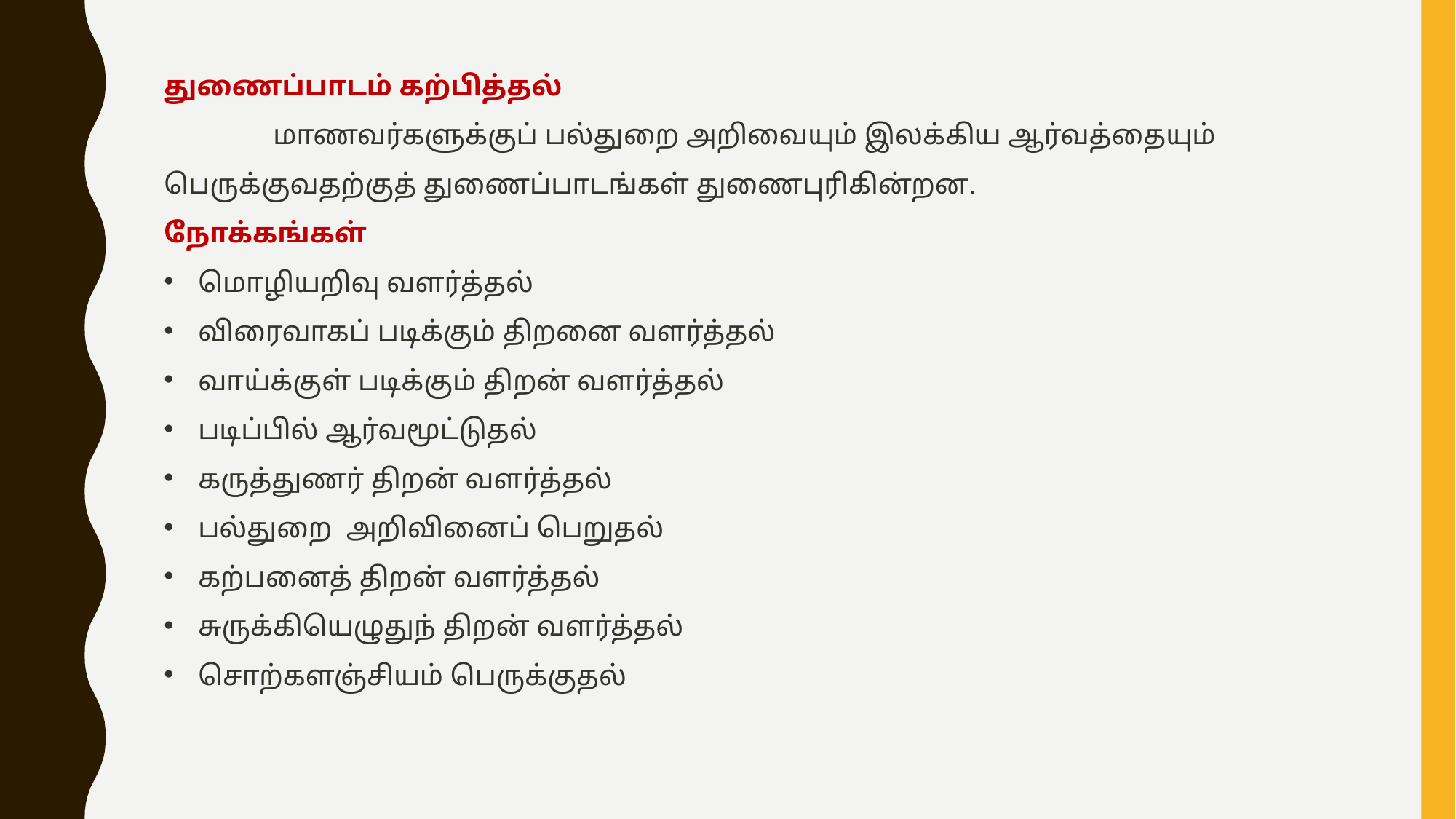

துணைப்பாடம் கற்பித்தல்
	மாணவர்களுக்குப் பல்துறை அறிவையும் இலக்கிய ஆர்வத்தையும் பெருக்குவதற்குத் துணைப்பாடங்கள் துணைபுரிகின்றன.
நோக்கங்கள்
மொழியறிவு வளர்த்தல்
விரைவாகப் படிக்கும் திறனை வளர்த்தல்
வாய்க்குள் படிக்கும் திறன் வளர்த்தல்
படிப்பில் ஆர்வமூட்டுதல்
கருத்துணர் திறன் வளர்த்தல்
பல்துறை  அறிவினைப் பெறுதல்
கற்பனைத் திறன் வளர்த்தல்
சுருக்கியெழுதுந் திறன் வளர்த்தல்
சொற்களஞ்சியம் பெருக்குதல்